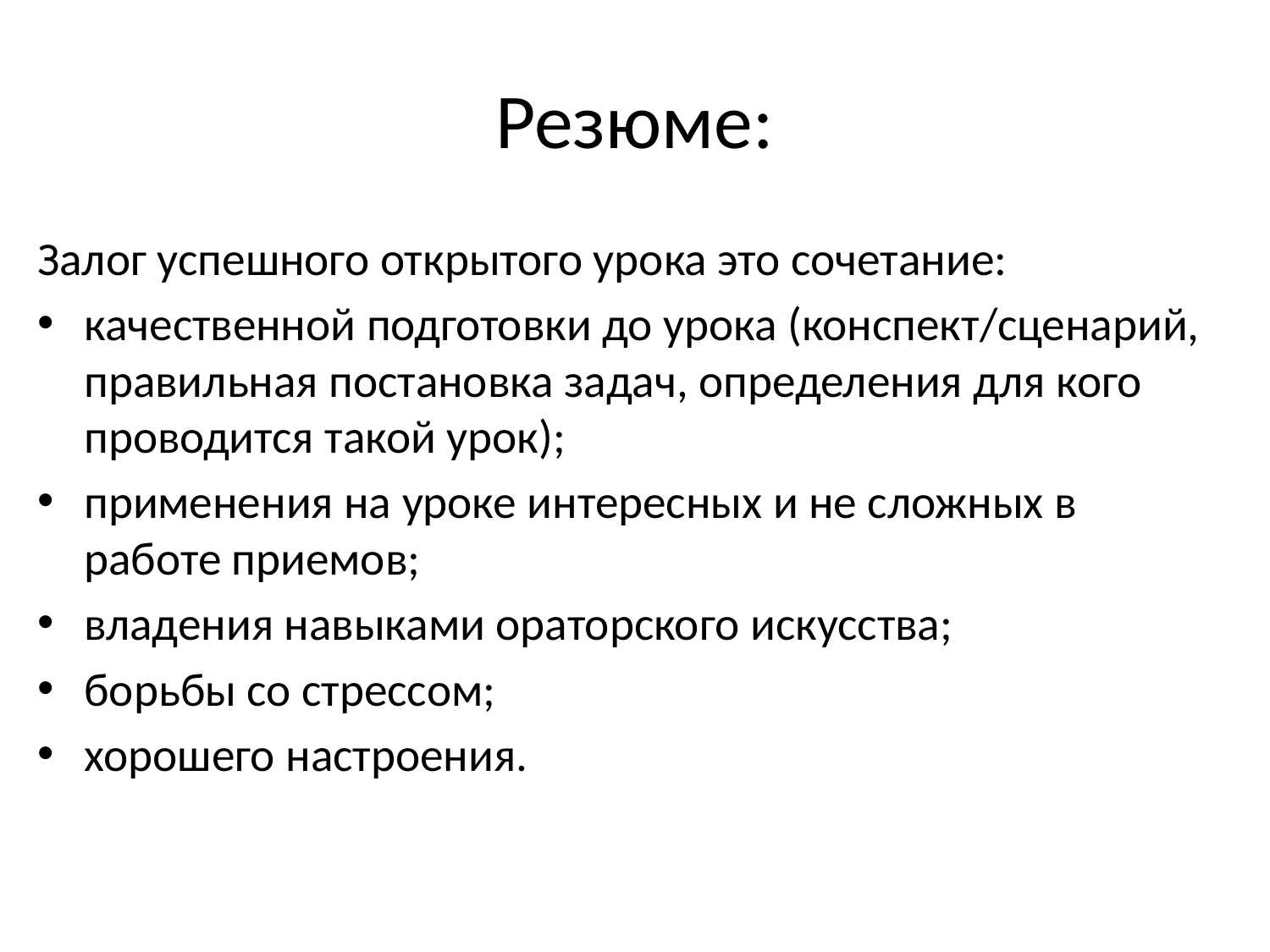

# Резюме:
Залог успешного открытого урока это сочетание:
качественной подготовки до урока (конспект/сценарий, правильная постановка задач, определения для кого проводится такой урок);
применения на уроке интересных и не сложных в работе приемов;
владения навыками ораторского искусства;
борьбы со стрессом;
хорошего настроения.